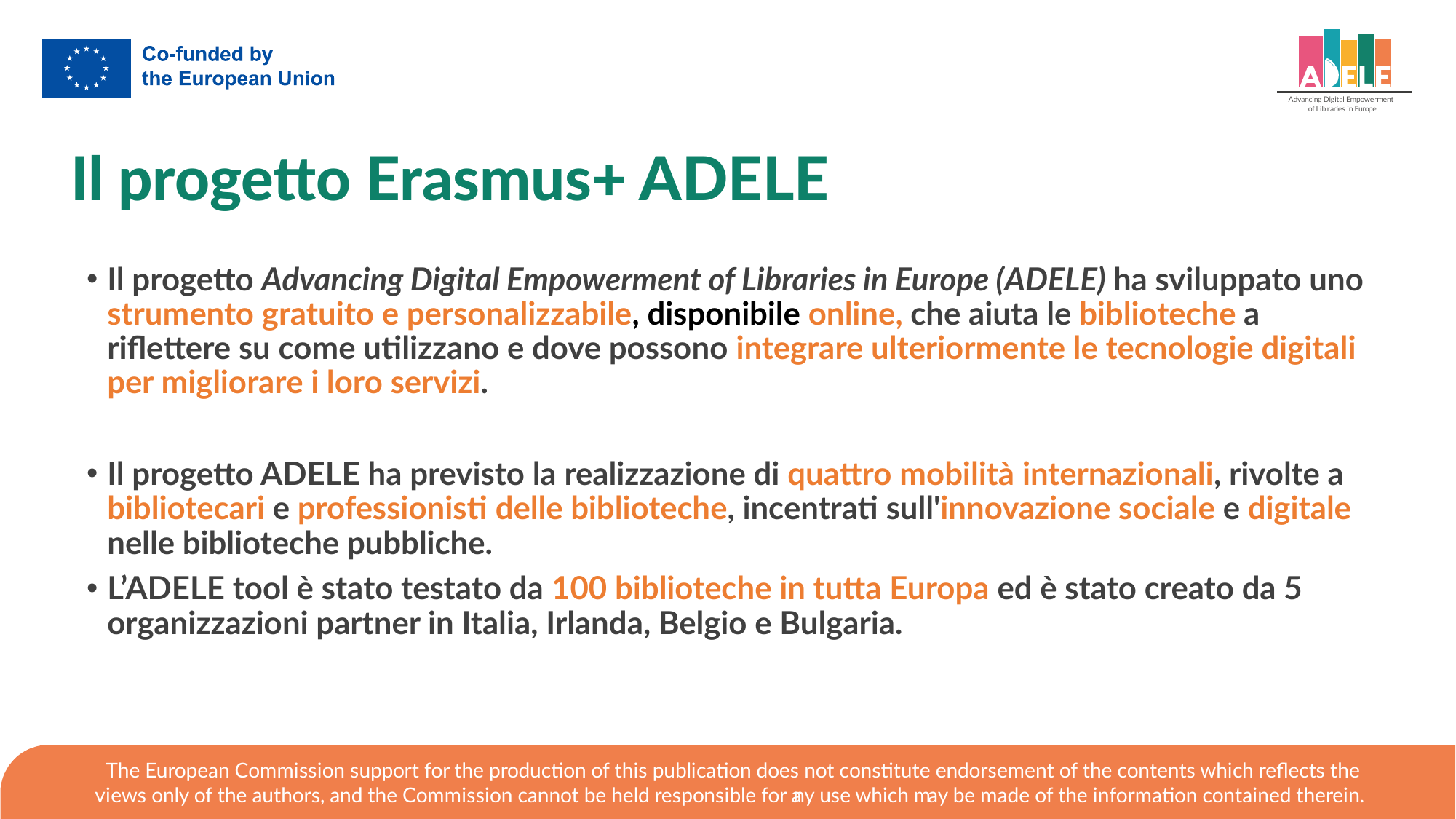

# Il progetto Erasmus+ ADELE
Il progetto Advancing Digital Empowerment of Libraries in Europe (ADELE) ha sviluppato uno strumento gratuito e personalizzabile, disponibile online, che aiuta le biblioteche a riflettere su come utilizzano e dove possono integrare ulteriormente le tecnologie digitali per migliorare i loro servizi.

Il progetto ADELE ha previsto la realizzazione di quattro mobilità internazionali, rivolte a bibliotecari e professionisti delle biblioteche, incentrati sull'innovazione sociale e digitale nelle biblioteche pubbliche.
L’ADELE tool è stato testato da 100 biblioteche in tutta Europa ed è stato creato da 5 organizzazioni partner in Italia, Irlanda, Belgio e Bulgaria.